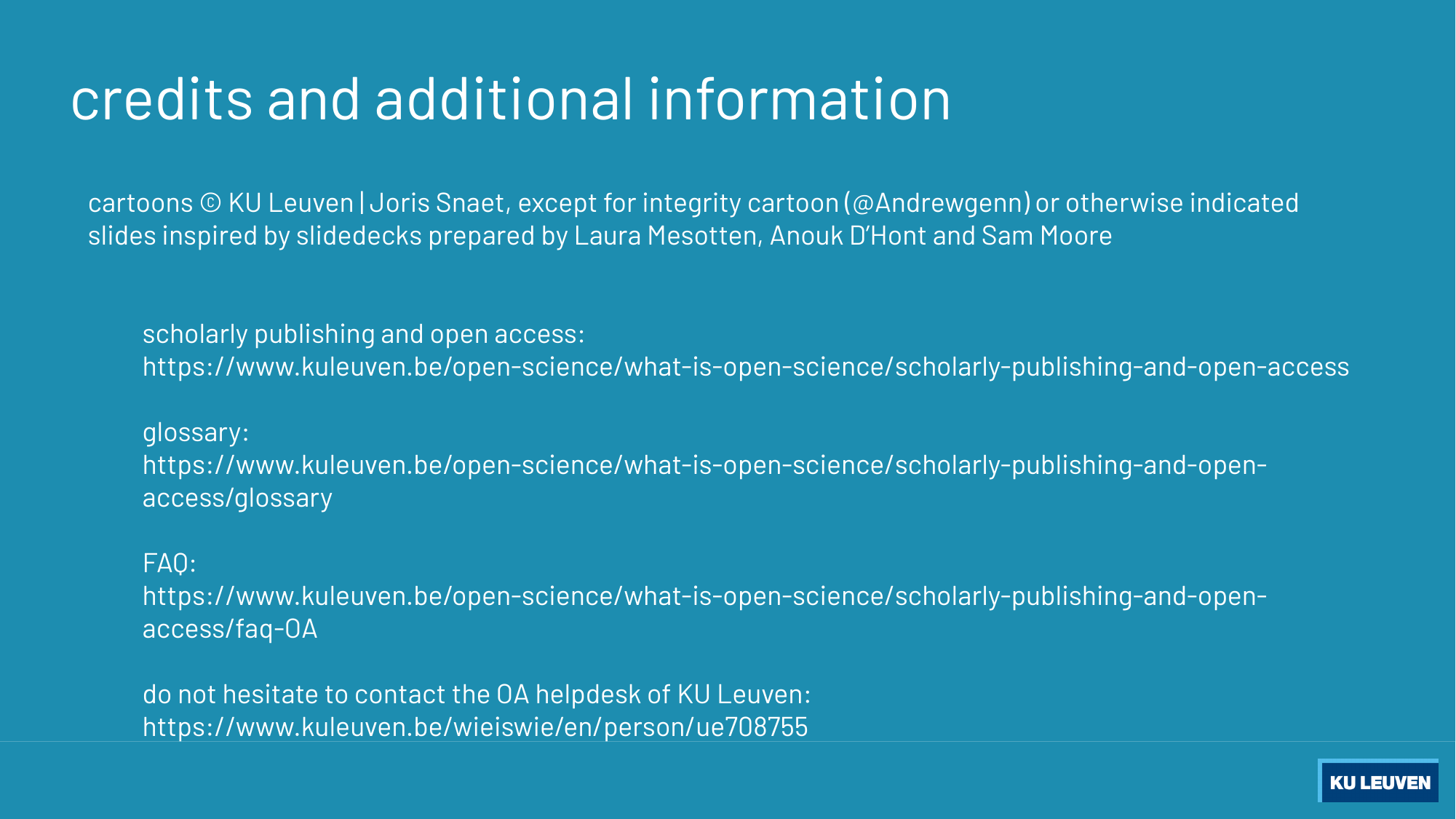

# credits and additional information
cartoons © KU Leuven | Joris Snaet, except for integrity cartoon (@Andrewgenn) or otherwise indicated
slides inspired by slidedecks prepared by Laura Mesotten, Anouk D’Hont and Sam Moore

scholarly publishing and open access:
https://www.kuleuven.be/open-science/what-is-open-science/scholarly-publishing-and-open-access

glossary:
https://www.kuleuven.be/open-science/what-is-open-science/scholarly-publishing-and-open-access/glossary

FAQ:
https://www.kuleuven.be/open-science/what-is-open-science/scholarly-publishing-and-open-access/faq-OA

do not hesitate to contact the OA helpdesk of KU Leuven:
https://www.kuleuven.be/wieiswie/en/person/ue708755